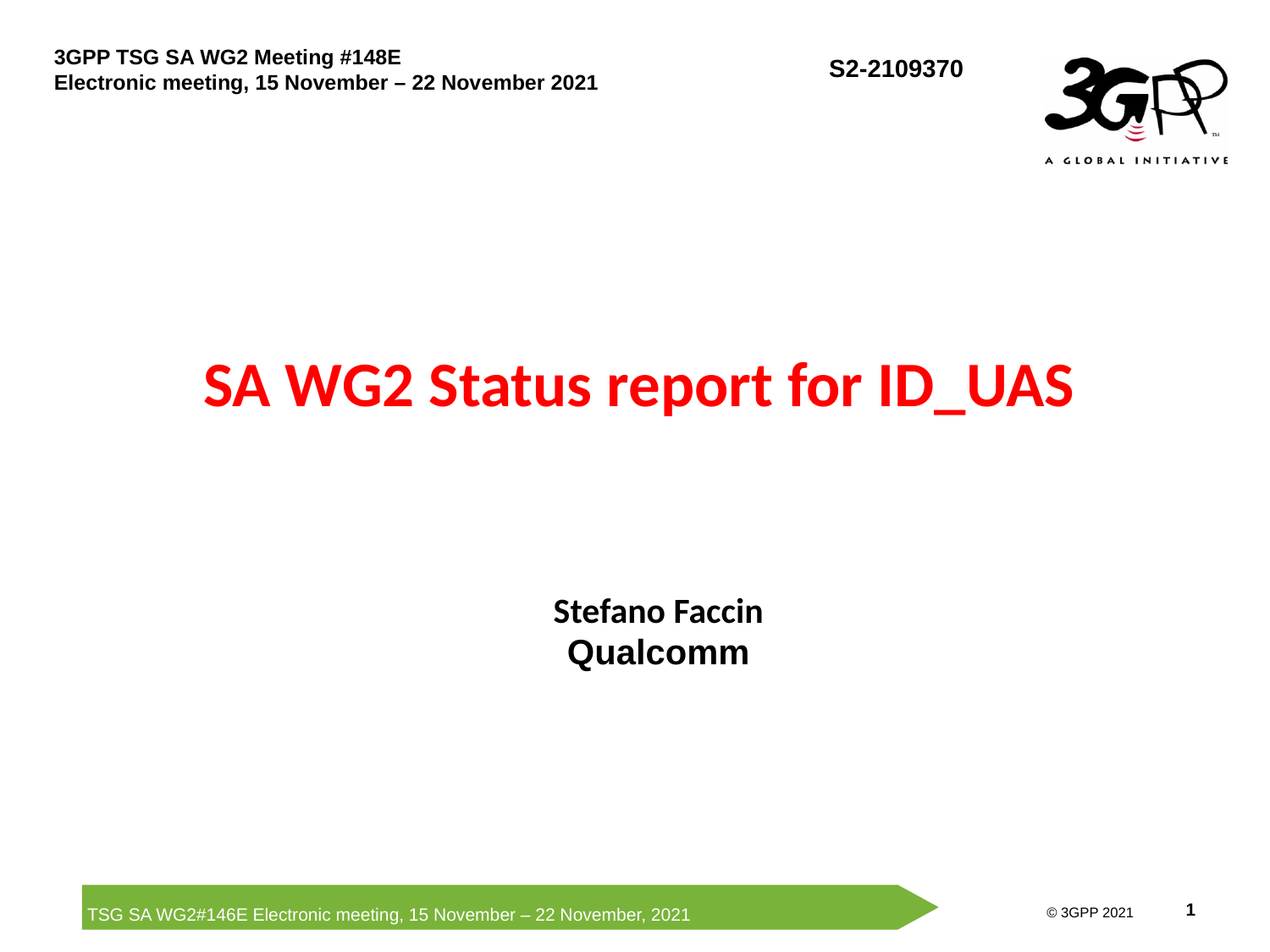

# SA WG2 Status report for ID_UAS
Stefano Faccin
Qualcomm